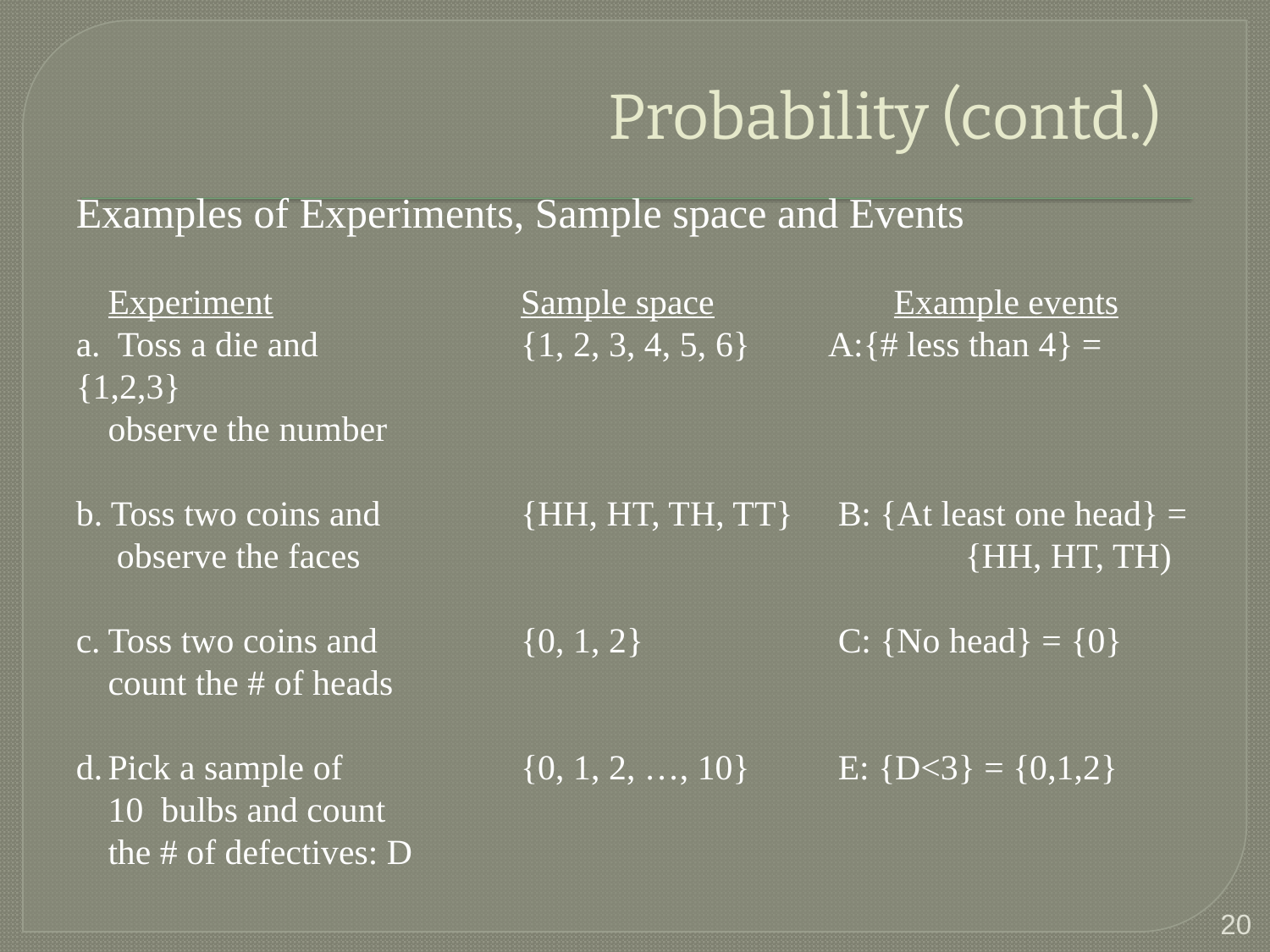

# Probability (contd.)
Examples of Experiments, Sample space and Events

	Experiment		Sample space	Example events
a.  Toss a die and 		{1, 2, 3, 4, 5, 6}         A:{# less than 4} = {1,2,3}
	observe the number

b. Toss two coins and	{HH, HT, TH, TT}	B: {At least one head} = 	 observe the faces 					{HH, HT, TH)

c.	Toss two coins and 	{0, 1, 2}		C: {No head} = {0}
	count the # of heads

d.	Pick a sample of	{0, 1, 2, …, 10}	E: {D<3} = {0,1,2}
	10  bulbs and count
	the # of defectives: D
20